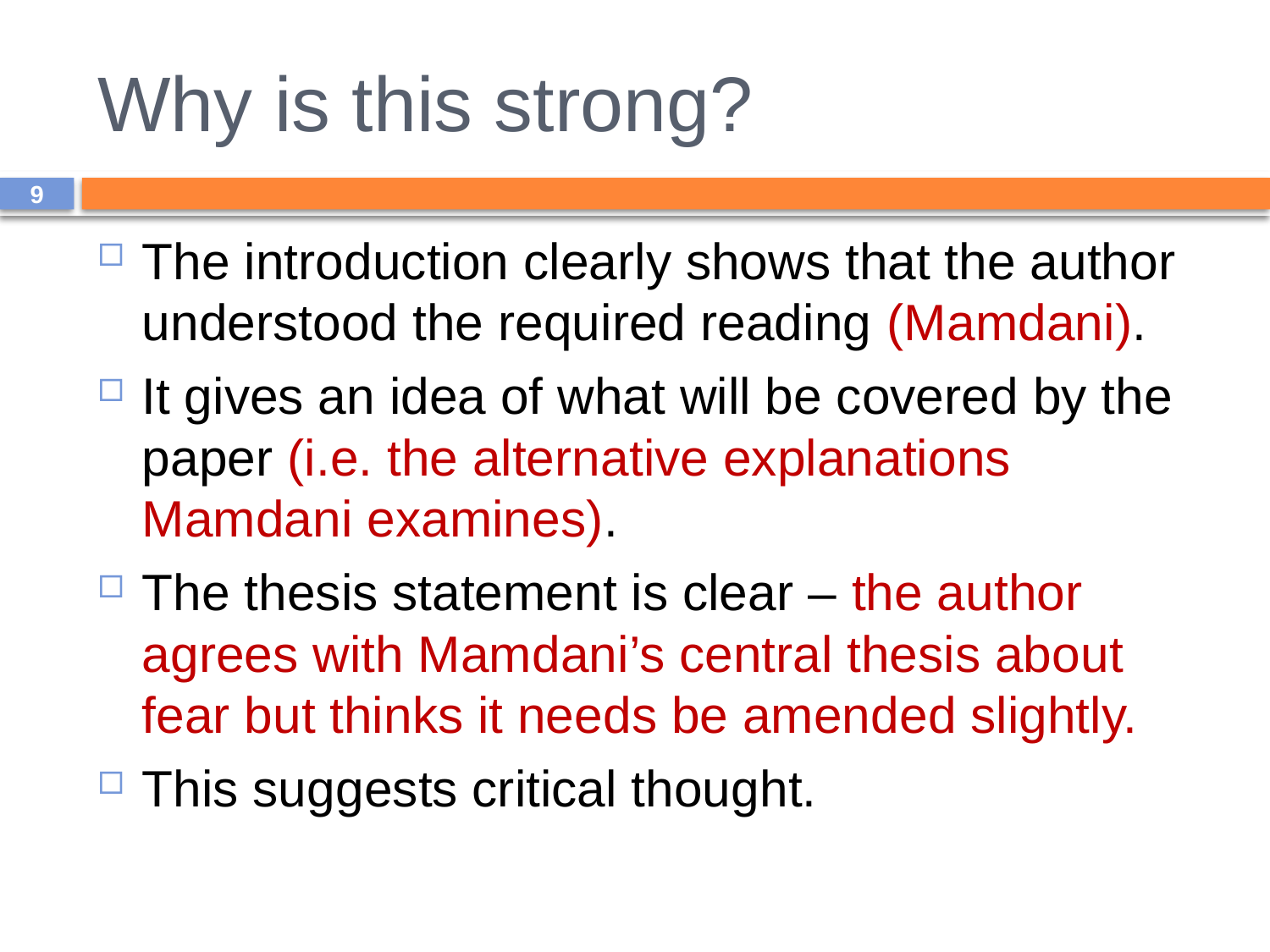

# Why is this strong?
9
The introduction clearly shows that the author understood the required reading (Mamdani).
It gives an idea of what will be covered by the paper (i.e. the alternative explanations Mamdani examines).
The thesis statement is clear – the author agrees with Mamdani’s central thesis about fear but thinks it needs be amended slightly.
This suggests critical thought.